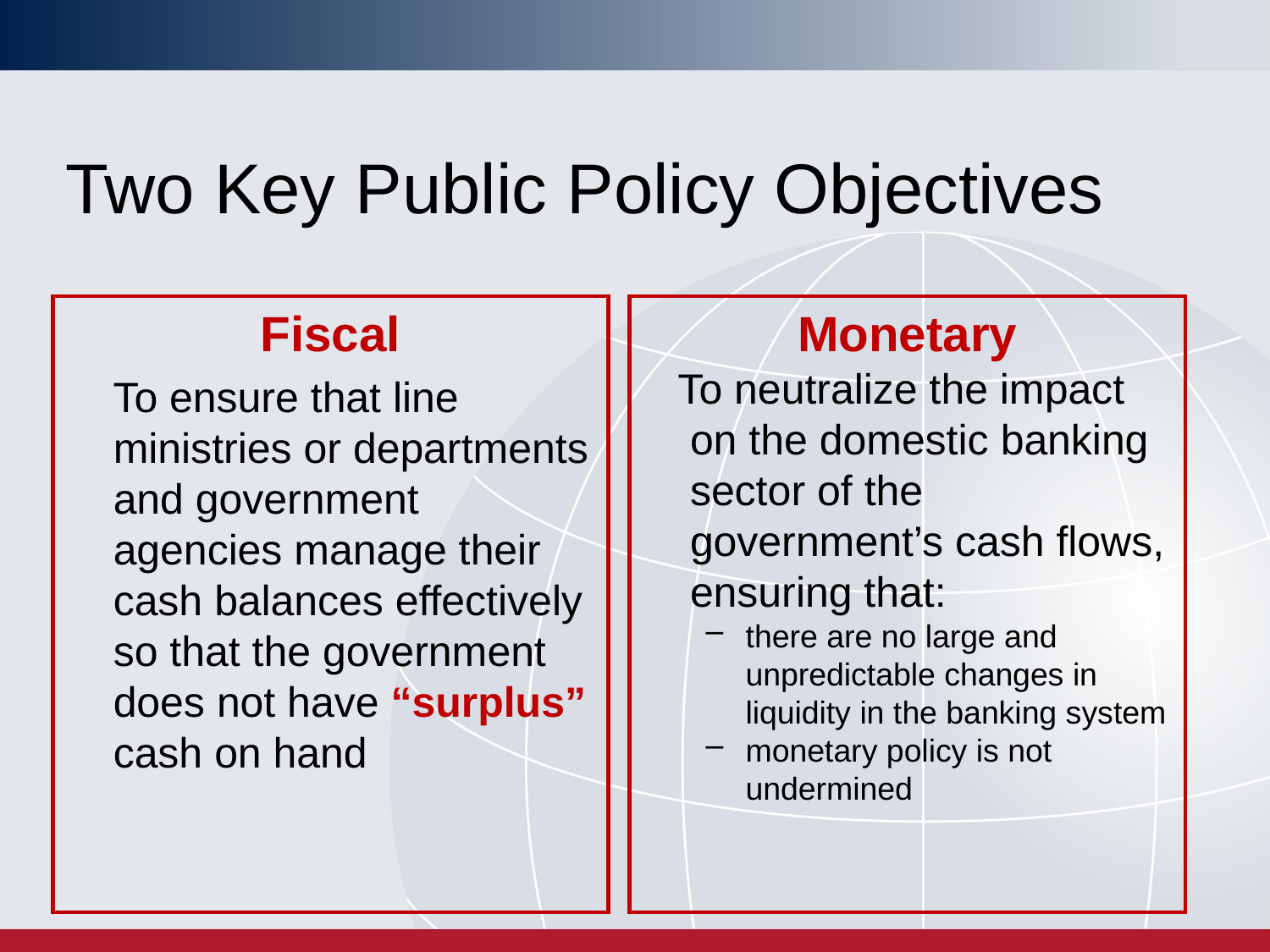

# Two Key Public Policy Objectives
Fiscal
    To ensure that line ministries or departments and government agencies manage their cash balances effectively so that the government does not have “surplus” cash on hand
Monetary
   To neutralize the impact on the domestic banking sector of the government’s cash flows, ensuring that:
there are no large and unpredictable changes in liquidity in the banking system
monetary policy is not undermined